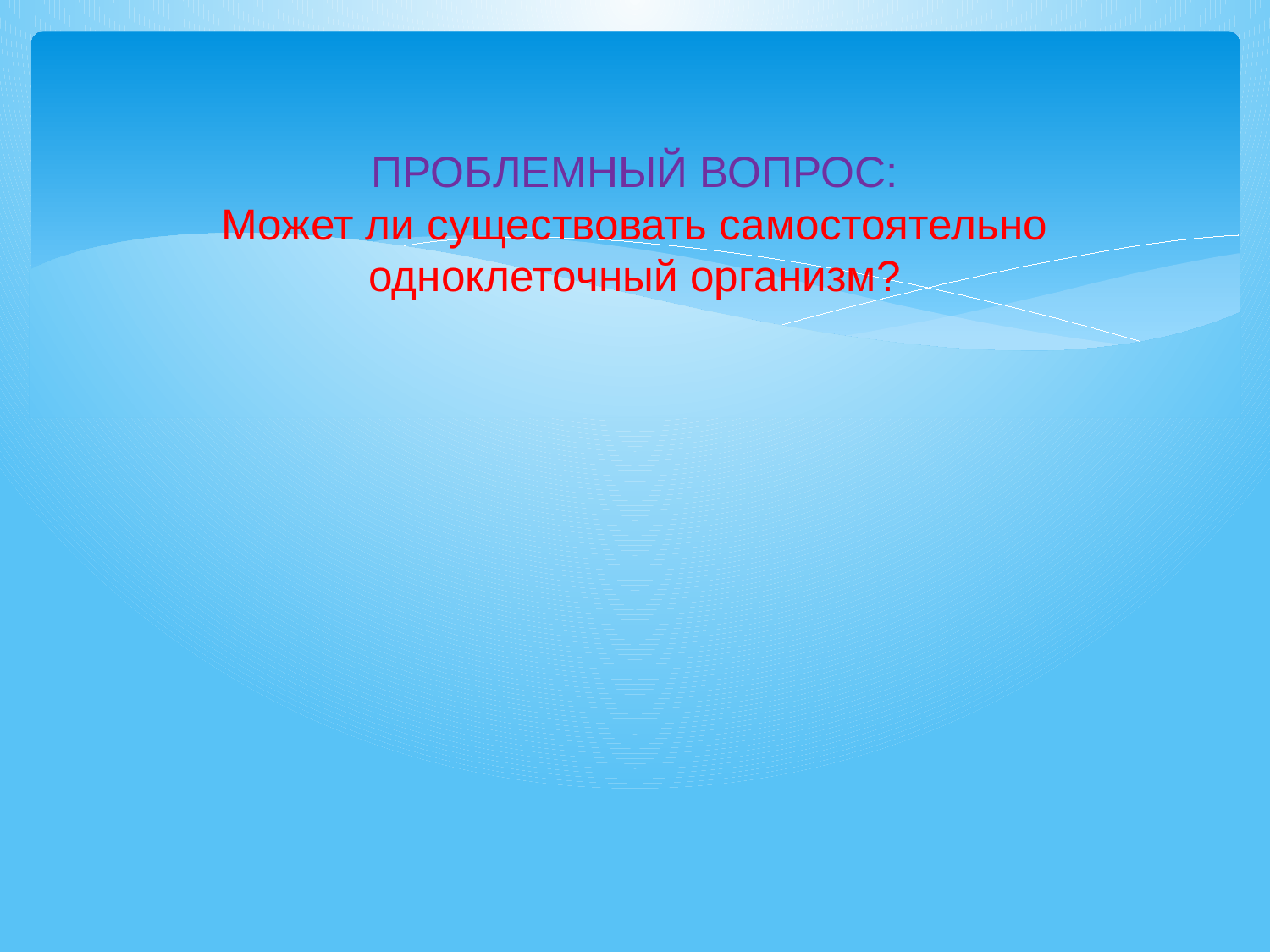

# ПРОБЛЕМНЫЙ ВОПРОС: Может ли существовать самостоятельно одноклеточный организм?